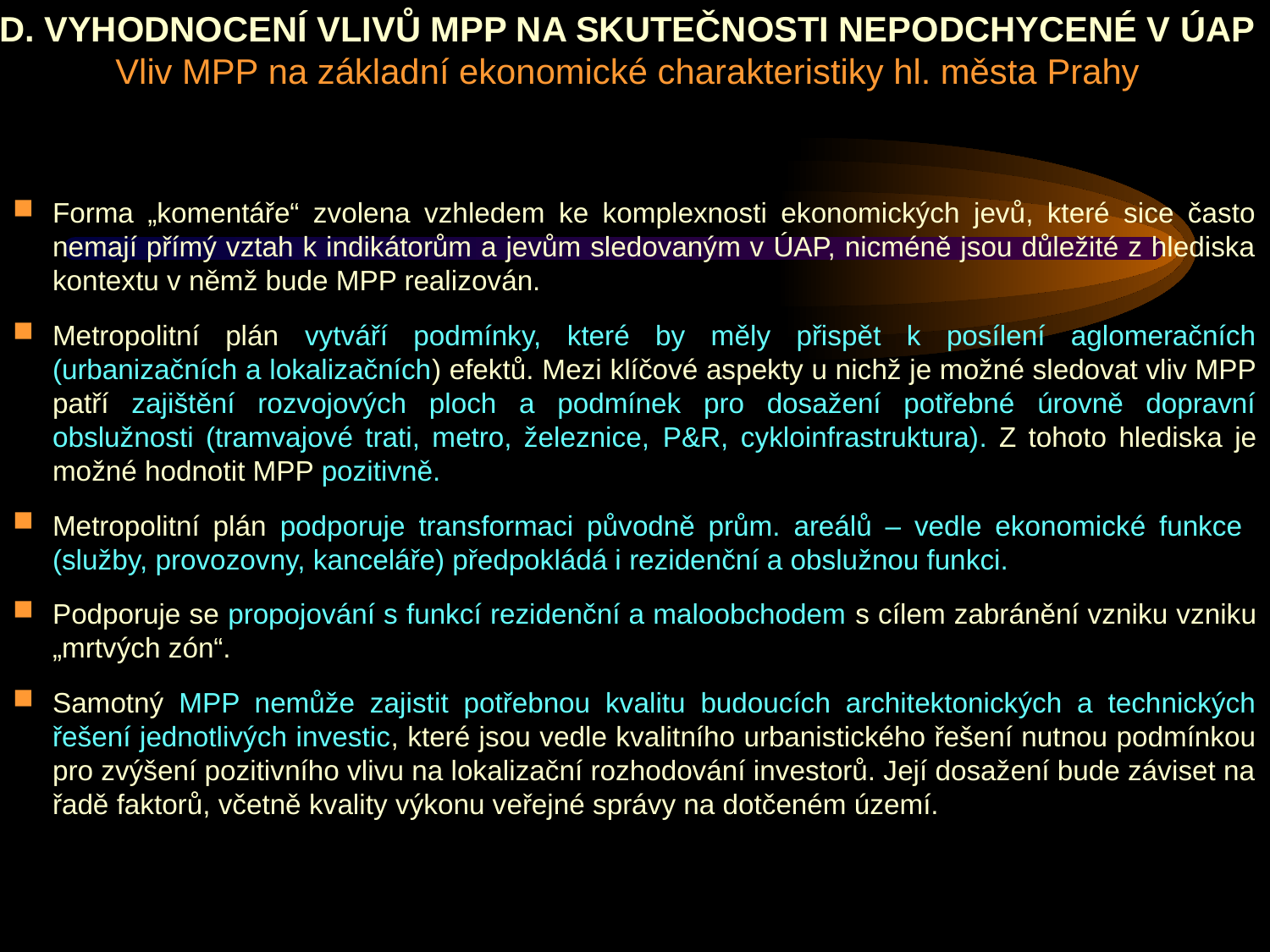

# D. VYHODNOCENÍ VLIVŮ MPP NA SKUTEČNOSTI NEPODCHYCENÉ V ÚAP Vliv MPP na základní ekonomické charakteristiky hl. města Prahy
Forma „komentáře“ zvolena vzhledem ke komplexnosti ekonomických jevů, které sice často nemají přímý vztah k indikátorům a jevům sledovaným v ÚAP, nicméně jsou důležité z hlediska kontextu v němž bude MPP realizován.
Metropolitní plán vytváří podmínky, které by měly přispět k posílení aglomeračních (urbanizačních a lokalizačních) efektů. Mezi klíčové aspekty u nichž je možné sledovat vliv MPP patří zajištění rozvojových ploch a podmínek pro dosažení potřebné úrovně dopravní obslužnosti (tramvajové trati, metro, železnice, P&R, cykloinfrastruktura). Z tohoto hlediska je možné hodnotit MPP pozitivně.
Metropolitní plán podporuje transformaci původně prům. areálů – vedle ekonomické funkce  (služby, provozovny, kanceláře) předpokládá i rezidenční a obslužnou funkci.
Podporuje se propojování s funkcí rezidenční a maloobchodem s cílem zabránění vzniku vzniku „mrtvých zón“.
Samotný MPP nemůže zajistit potřebnou kvalitu budoucích architektonických a technických řešení jednotlivých investic, které jsou vedle kvalitního urbanistického řešení nutnou podmínkou pro zvýšení pozitivního vlivu na lokalizační rozhodování investorů. Její dosažení bude záviset na řadě faktorů, včetně kvality výkonu veřejné správy na dotčeném území.